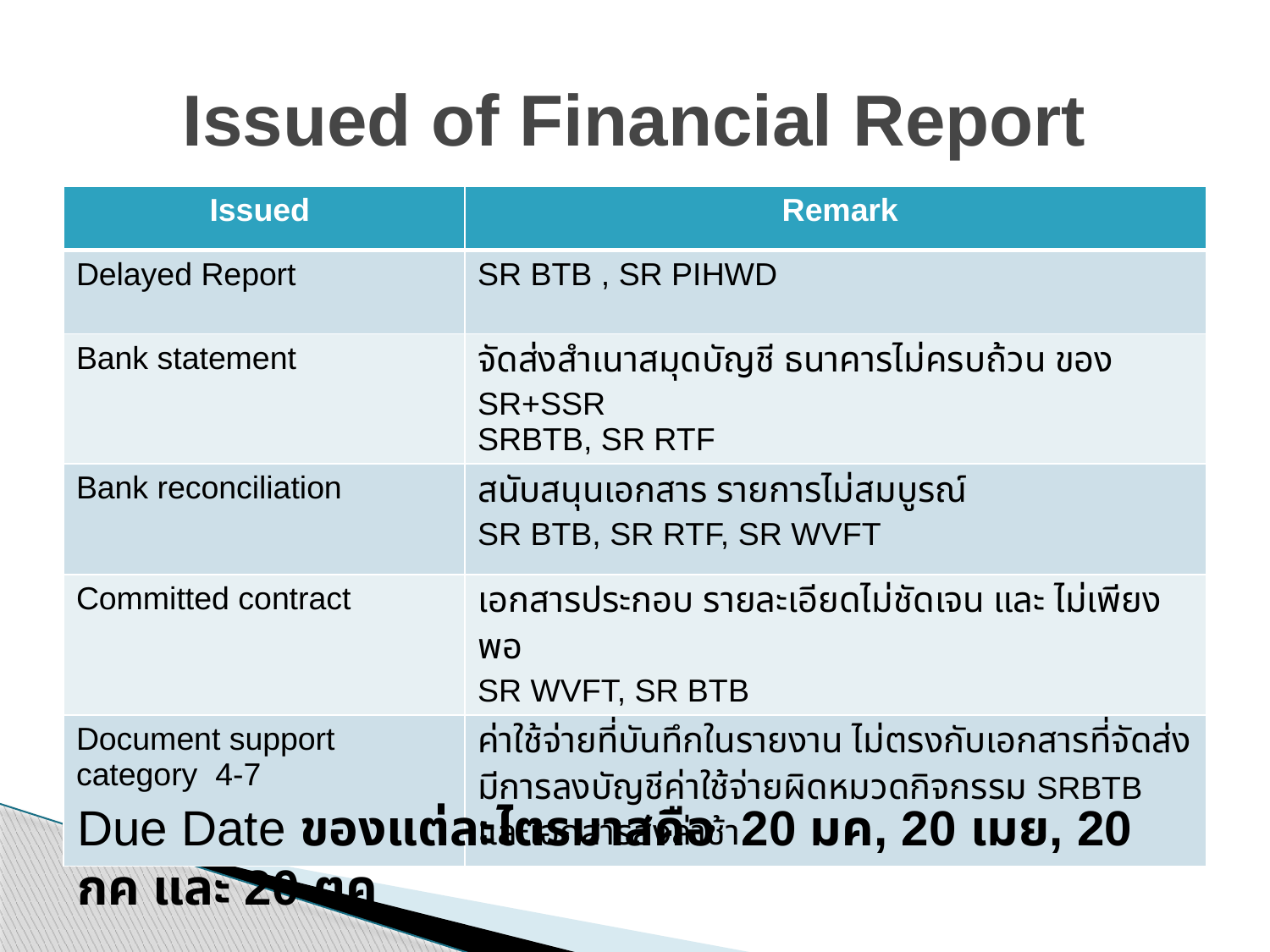

# Issued of Financial Report
| Issued | Remark |
| --- | --- |
| Delayed Report | SR BTB , SR PIHWD |
| Bank statement | จัดส่งสำเนาสมุดบัญชี ธนาคารไม่ครบถ้วน ของ SR+SSR SRBTB, SR RTF |
| Bank reconciliation | สนับสนุนเอกสาร รายการไม่สมบูรณ์ SR BTB, SR RTF, SR WVFT |
| Committed contract | เอกสารประกอบ รายละเอียดไม่ชัดเจน และ ไม่เพียงพอ SR WVFT, SR BTB |
| Document support category 4-7 | ค่าใช้จ่ายที่บันทึกในรายงาน ไม่ตรงกับเอกสารที่จัดส่ง มีการลงบัญชีค่าใช้จ่ายผิดหมวดกิจกรรม SRBTB และเอกสารส่งล่าช้า |
Due Date ของแต่ละไตรมาสคือ  20 มค, 20 เมย, 20 กค และ 20 ตค